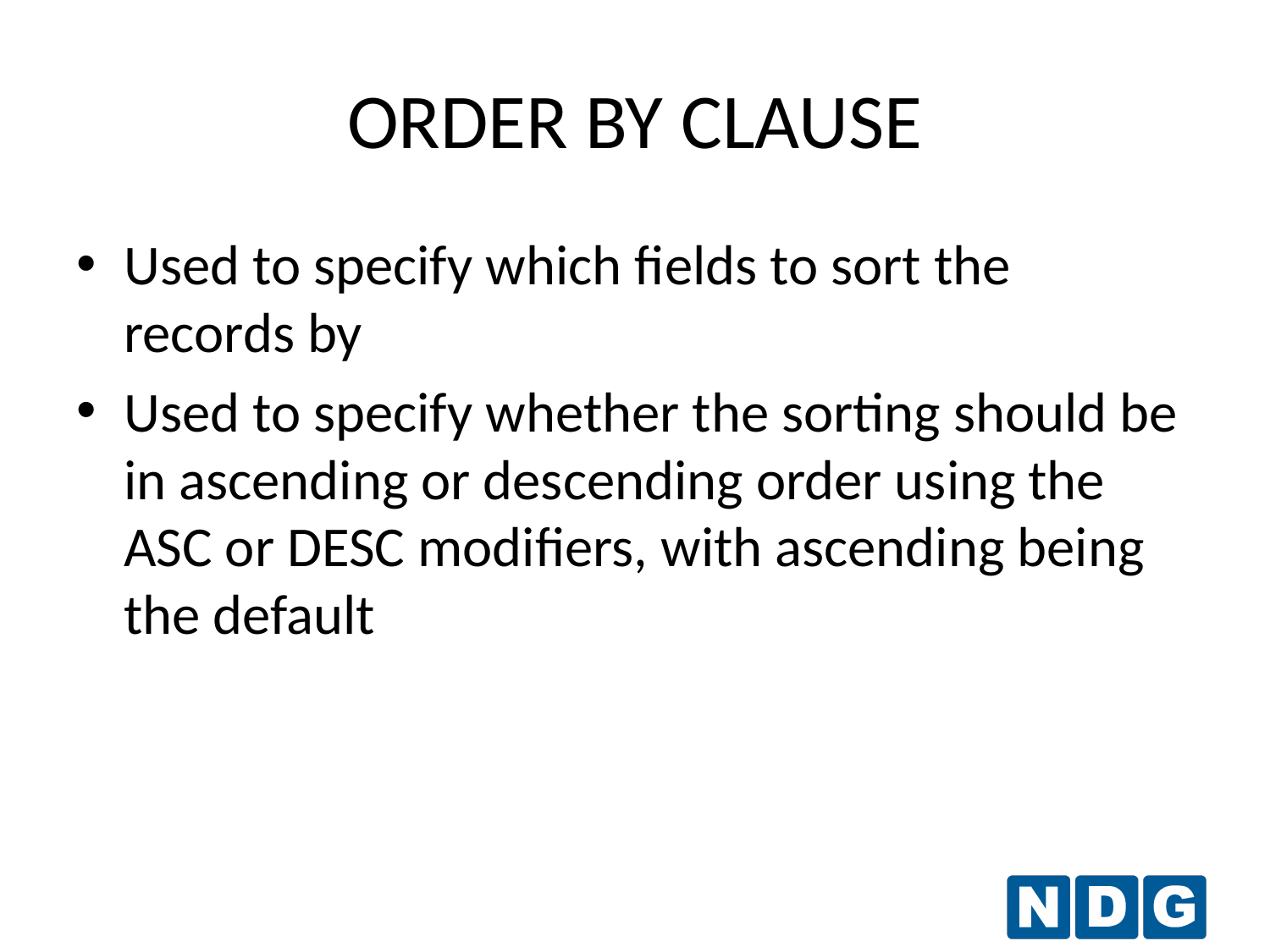

ORDER BY CLAUSE
Used to specify which fields to sort the records by
Used to specify whether the sorting should be in ascending or descending order using the ASC or DESC modifiers, with ascending being the default